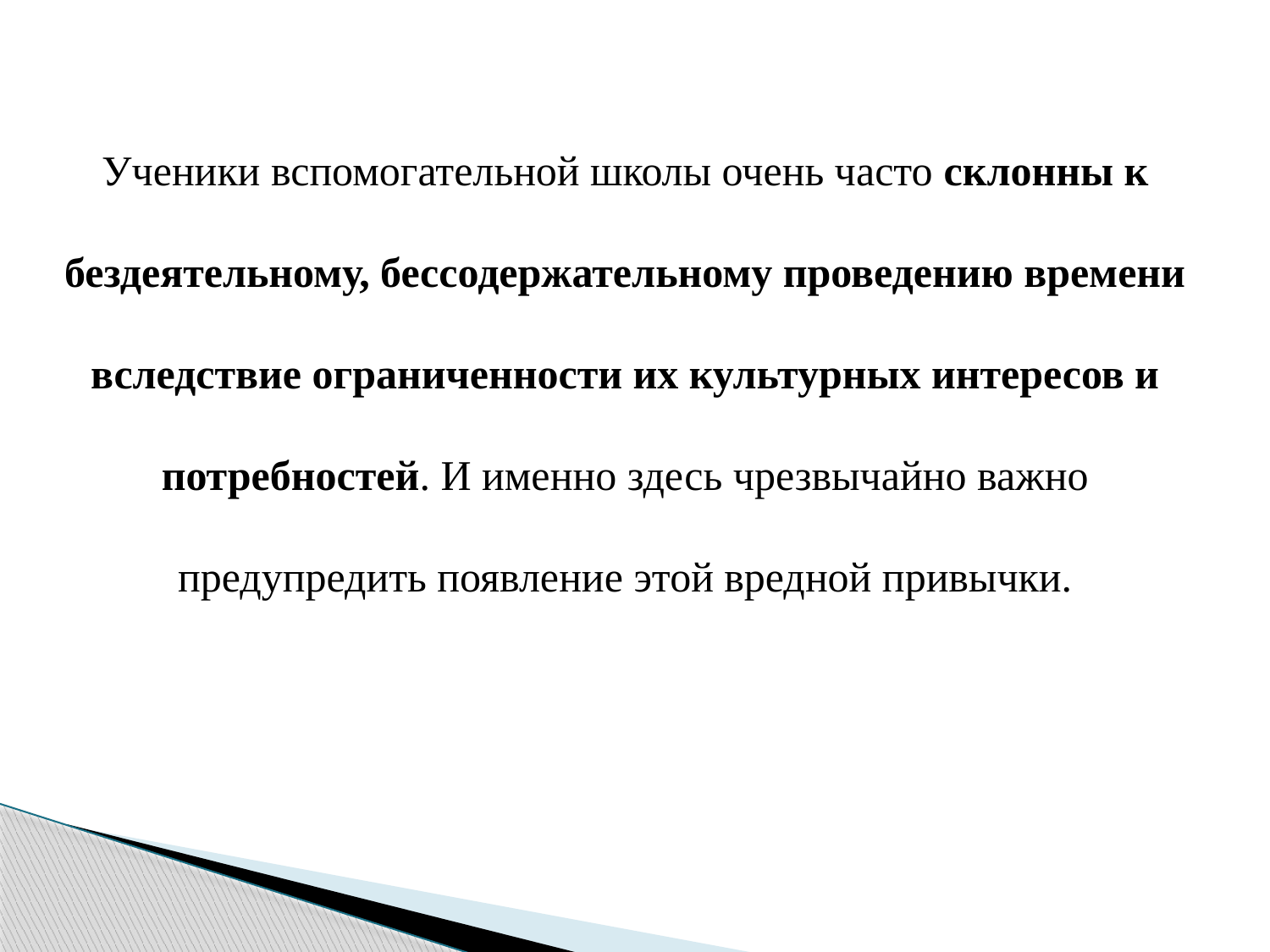

Ученики вспомогательной школы очень часто склонны к бездеятельному, бессодержательному проведению времени вследствие ограниченности их культурных интересов и потребностей. И именно здесь чрезвычайно важно предупредить появление этой вредной привычки.